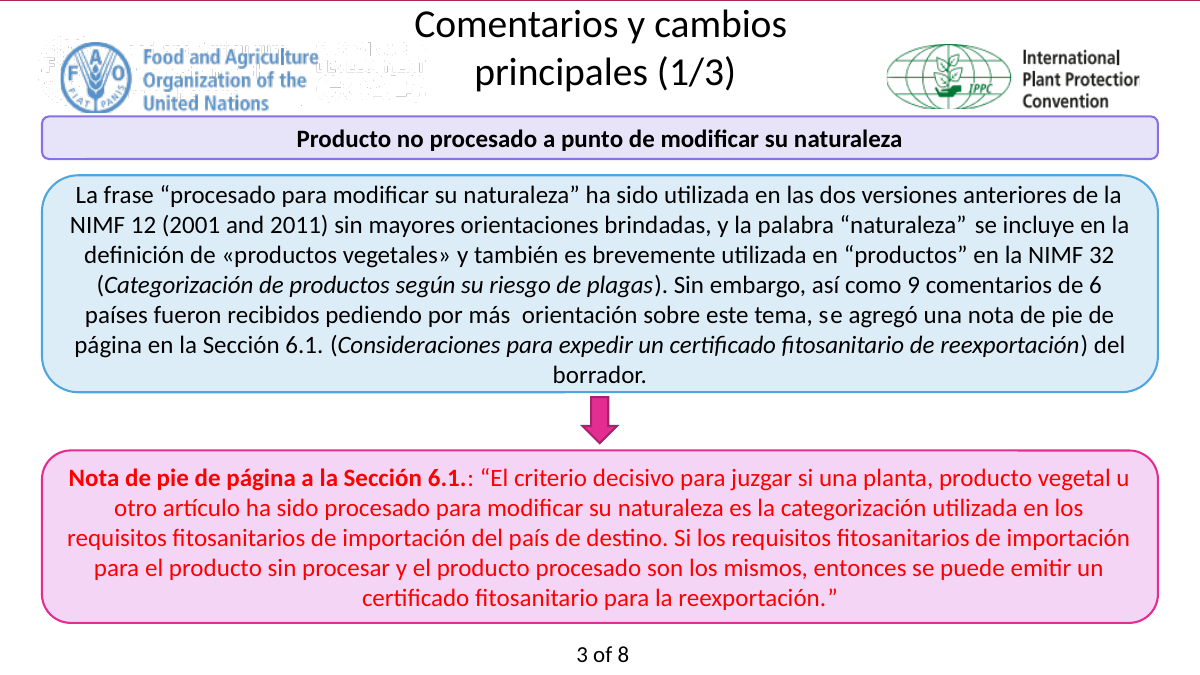

Comentarios y cambios
principales (1/3)
Producto no procesado a punto de modificar su naturaleza
La frase “procesado para modificar su naturaleza” ha sido utilizada en las dos versiones anteriores de la NIMF 12 (2001 and 2011) sin mayores orientaciones brindadas, y la palabra “naturaleza” se incluye en la definición de «productos vegetales» y también es brevemente utilizada en “productos” en la NIMF 32 (Categorización de productos según su riesgo de plagas). Sin embargo, así como 9 comentarios de 6 países fueron recibidos pediendo por más  orientación sobre este tema, se agregó una nota de pie de página en la Sección 6.1. (Consideraciones para expedir un certificado fitosanitario de reexportación) del borrador.

Nota de pie de página a la Sección 6.1.: “El criterio decisivo para juzgar si una planta, producto vegetal u otro artículo ha sido procesado para modificar su naturaleza es la categorización utilizada en los requisitos fitosanitarios de importación del país de destino. Si los requisitos fitosanitarios de importación para el producto sin procesar y el producto procesado son los mismos, entonces se puede emitir un certificado fitosanitario para la reexportación.”
3 of 8